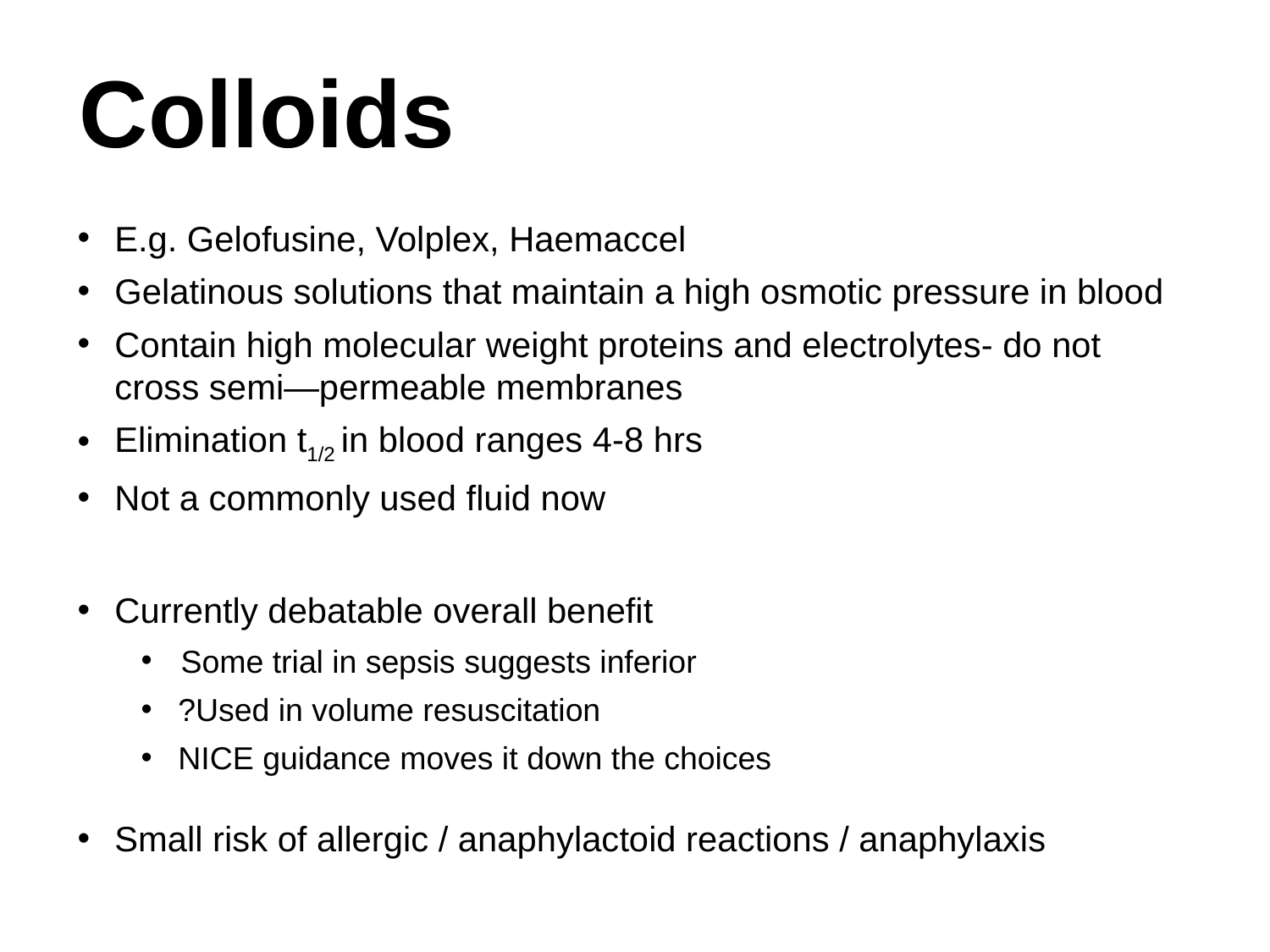

Colloids
E.g. Gelofusine, Volplex, Haemaccel
Gelatinous solutions that maintain a high osmotic pressure in blood
Contain high molecular weight proteins and electrolytes- do not cross semi—permeable membranes
Elimination t1/2 in blood ranges 4-8 hrs
Not a commonly used fluid now

Currently debatable overall benefit
Some trial in sepsis suggests inferior
?Used in volume resuscitation
NICE guidance moves it down the choices

Small risk of allergic / anaphylactoid reactions / anaphylaxis